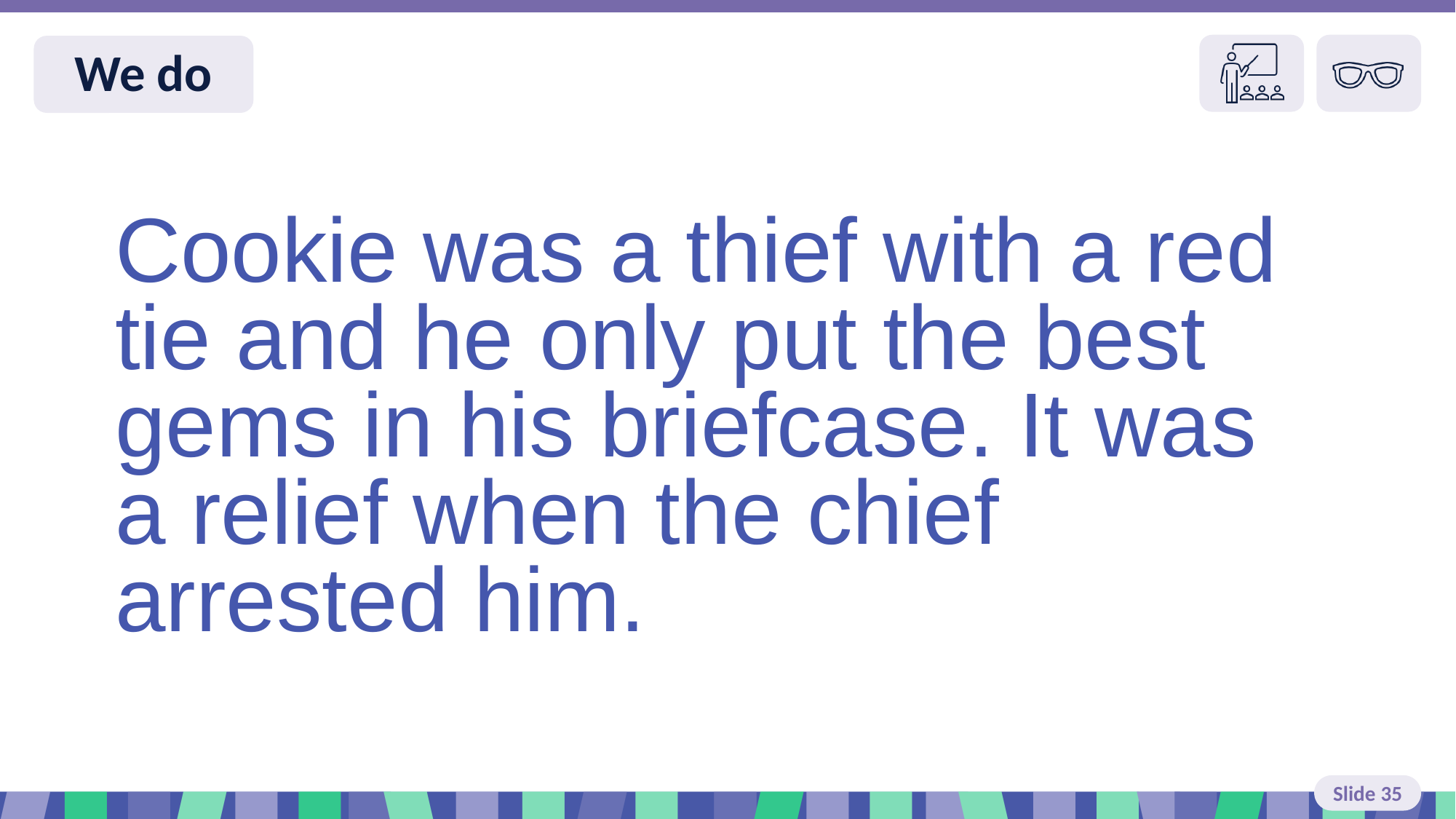

# Slide 35 We do
Cookie was a thief with a red tie and he only put the best gems in his briefcase. It was
a relief when the chief
arrested him.